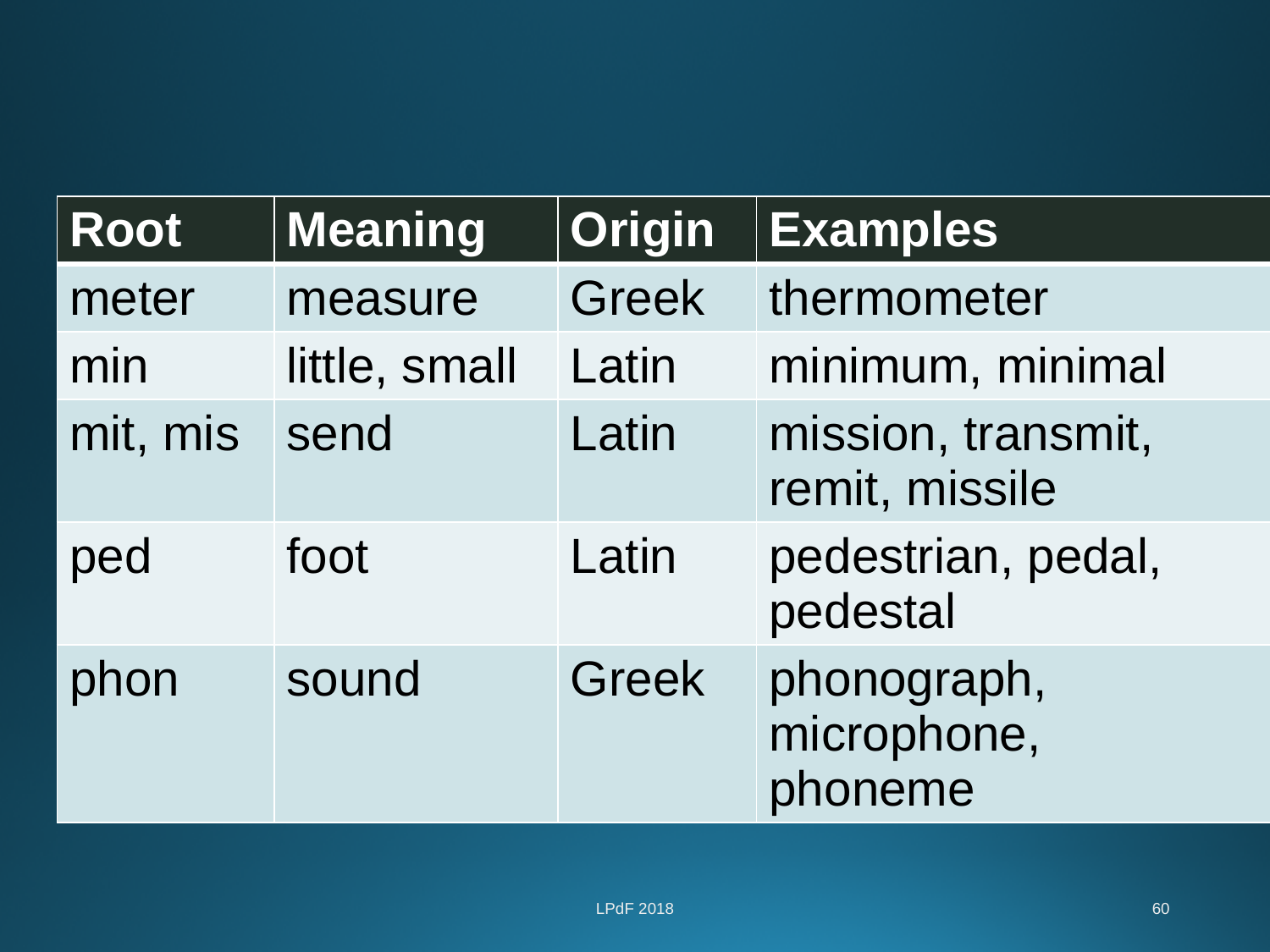

| Root | Meaning | Origin | Examples |
| --- | --- | --- | --- |
| meter | measure | Greek | thermometer |
| min | little, small | Latin | minimum, minimal |
| mit, mis | send | Latin | mission, transmit, remit, missile |
| ped | foot | Latin | pedestrian, pedal, pedestal |
| phon | sound | Greek | phonograph, microphone, phoneme |
LPdF 2018
60